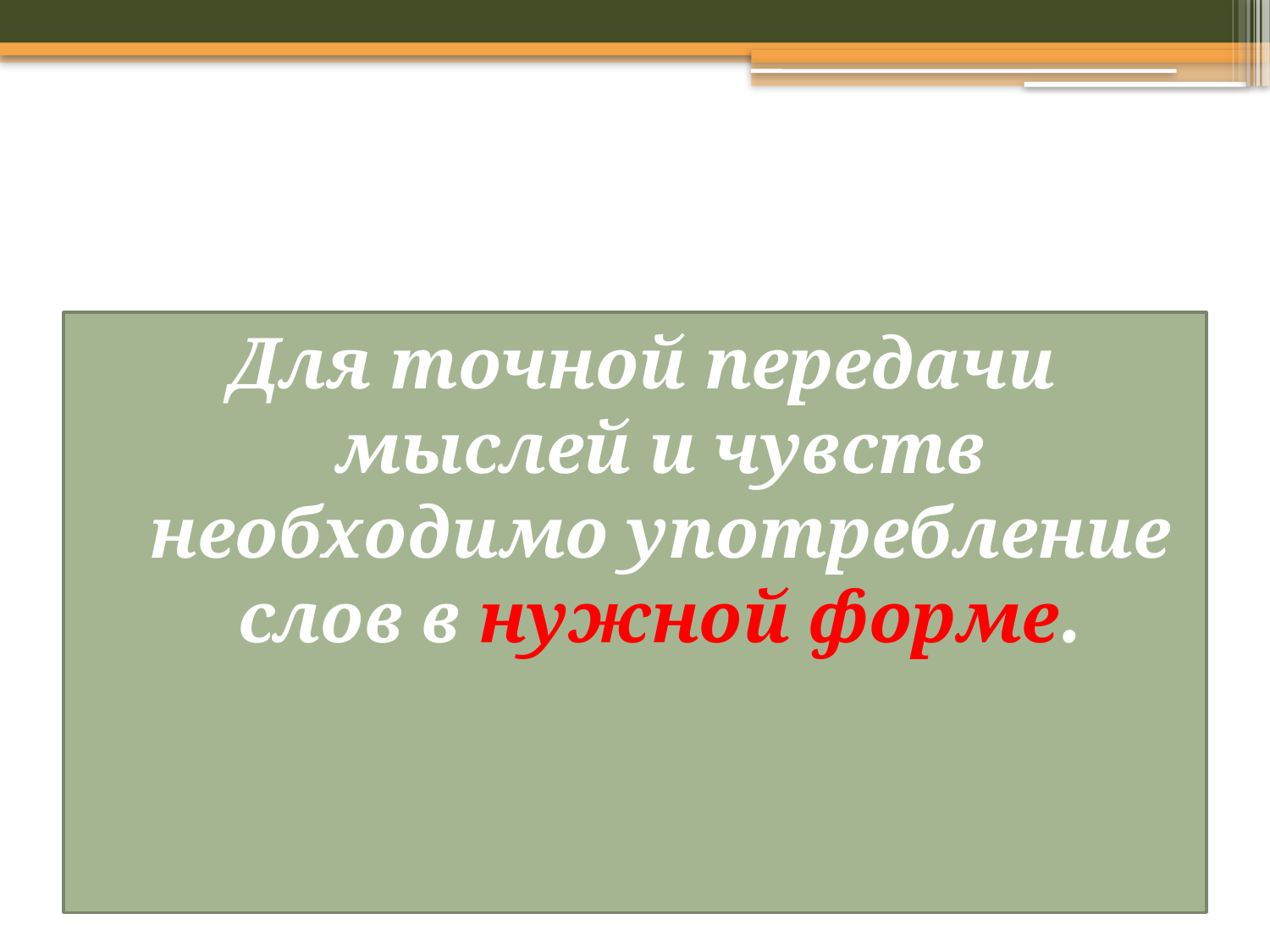

#
Для точной передачи мыслей и чувств необходимо употребление слов в нужной форме.